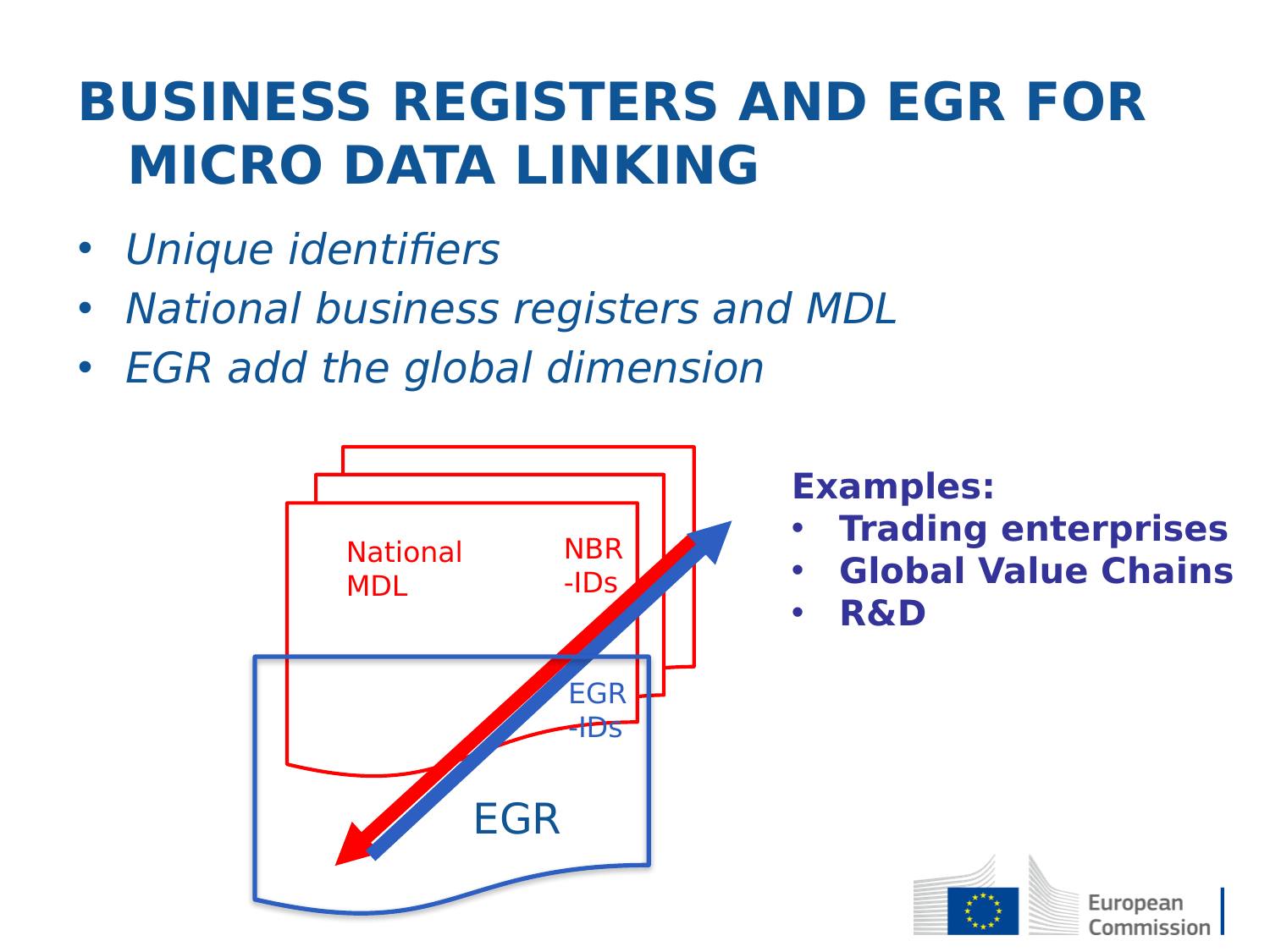

# Business registers and EGR for micro data linking
Unique identifiers
National business registers and MDL
EGR add the global dimension

Examples:
Trading enterprises
Global Value Chains
R&D
NBR-IDs
National MDL

EGR-IDs
EGR